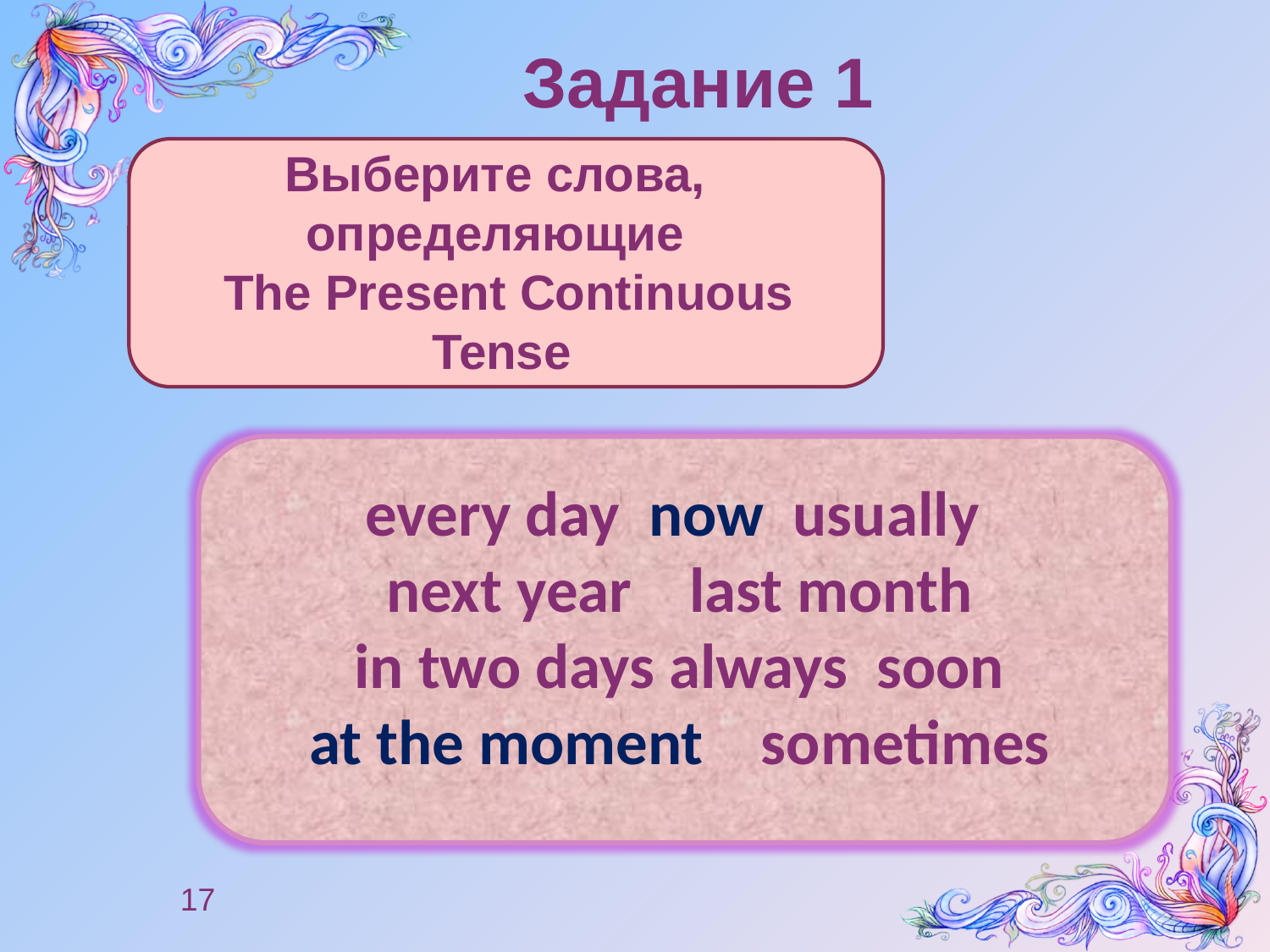

# Задание 1
Выберите слова,  определяющие
 The Present Continuous Tense

every day  now  usually
next year    last month
in two days always  soon
at the moment    sometimes

every day  now  usually
next year    last month
in two days always  soon
at the moment    sometimes

17